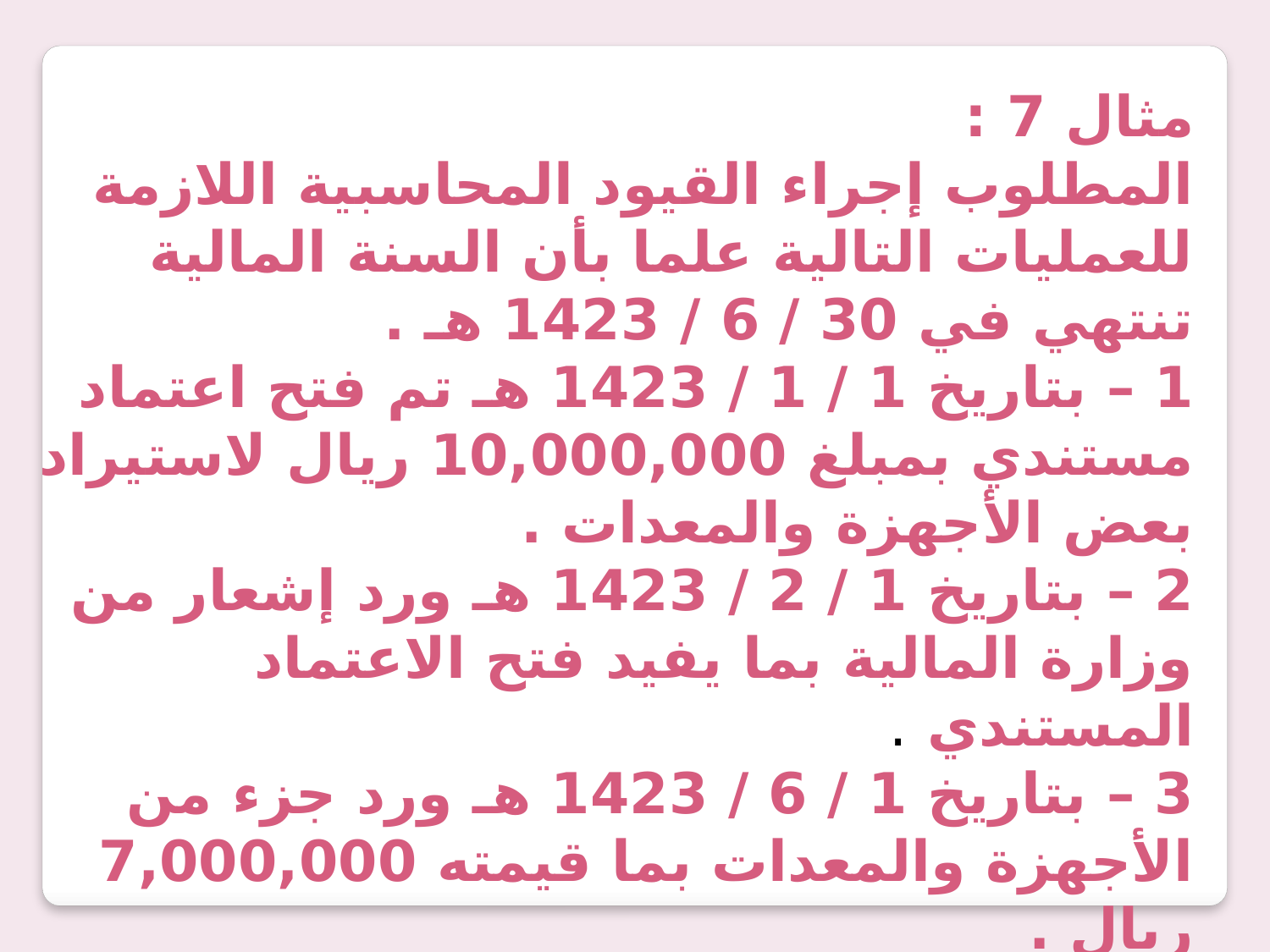

مثال 7 :
المطلوب إجراء القيود المحاسبية اللازمة للعمليات التالية علما بأن السنة المالية تنتهي في 30 / 6 / 1423 هـ .
1 – بتاريخ 1 / 1 / 1423 هـ تم فتح اعتماد مستندي بمبلغ 10,000,000 ريال لاستيراد بعض الأجهزة والمعدات .
2 – بتاريخ 1 / 2 / 1423 هـ ورد إشعار من وزارة المالية بما يفيد فتح الاعتماد المستندي .
3 – بتاريخ 1 / 6 / 1423 هـ ورد جزء من الأجهزة والمعدات بما قيمته 7,000,000 ريال .
4 - بتاريخ 1 / 8 / 1423 هـ  ورد جزء من الأجهزة والمعدات بما قيمته 2,000,000 ريال .
5 – بتاريخ 1 / 9 / 1423 هـ تم إلغاء باقي الاعتماد .